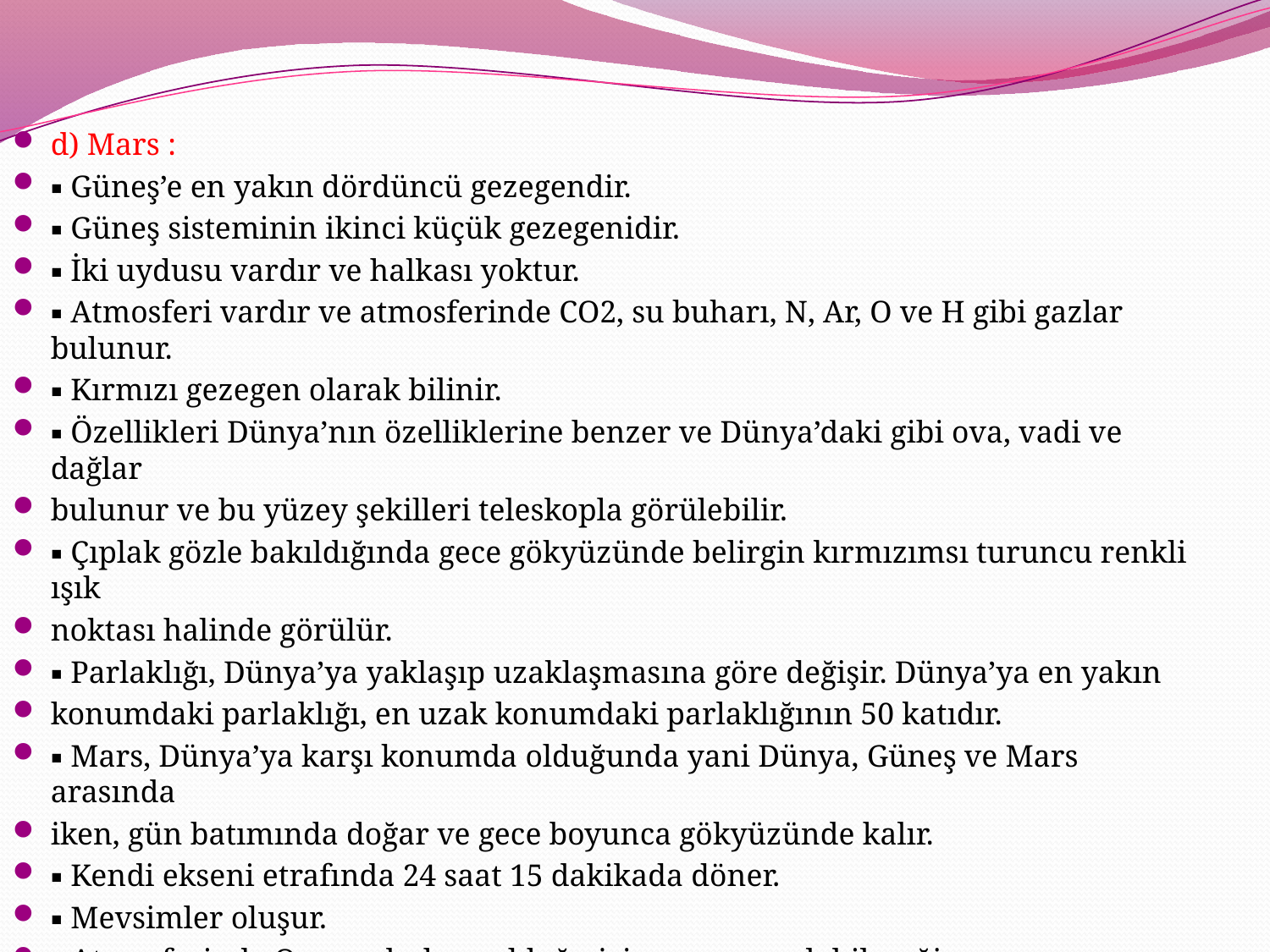

d) Mars :
▪ Güneş’e en yakın dördüncü gezegendir.
▪ Güneş sisteminin ikinci küçük gezegenidir.
▪ İki uydusu vardır ve halkası yoktur.
▪ Atmosferi vardır ve atmosferinde CO2, su buharı, N, Ar, O ve H gibi gazlar bulunur.
▪ Kırmızı gezegen olarak bilinir.
▪ Özellikleri Dünya’nın özelliklerine benzer ve Dünya’daki gibi ova, vadi ve dağlar
bulunur ve bu yüzey şekilleri teleskopla görülebilir.
▪ Çıplak gözle bakıldığında gece gökyüzünde belirgin kırmızımsı turuncu renkli ışık
noktası halinde görülür.
▪ Parlaklığı, Dünya’ya yaklaşıp uzaklaşmasına göre değişir. Dünya’ya en yakın
konumdaki parlaklığı, en uzak konumdaki parlaklığının 50 katıdır.
▪ Mars, Dünya’ya karşı konumda olduğunda yani Dünya, Güneş ve Mars arasında
iken, gün batımında doğar ve gece boyunca gökyüzünde kalır.
▪ Kendi ekseni etrafında 24 saat 15 dakikada döner.
▪ Mevsimler oluşur.
▪ Atmosferinde O ve su buharı olduğu için yaşamın olabileceği düşünülmektedir.
▪ Güneş Sisteminin en yüksek dağı burada bulunur.
▪ Güneş’e uzaklığı 1,5 AB’dir.